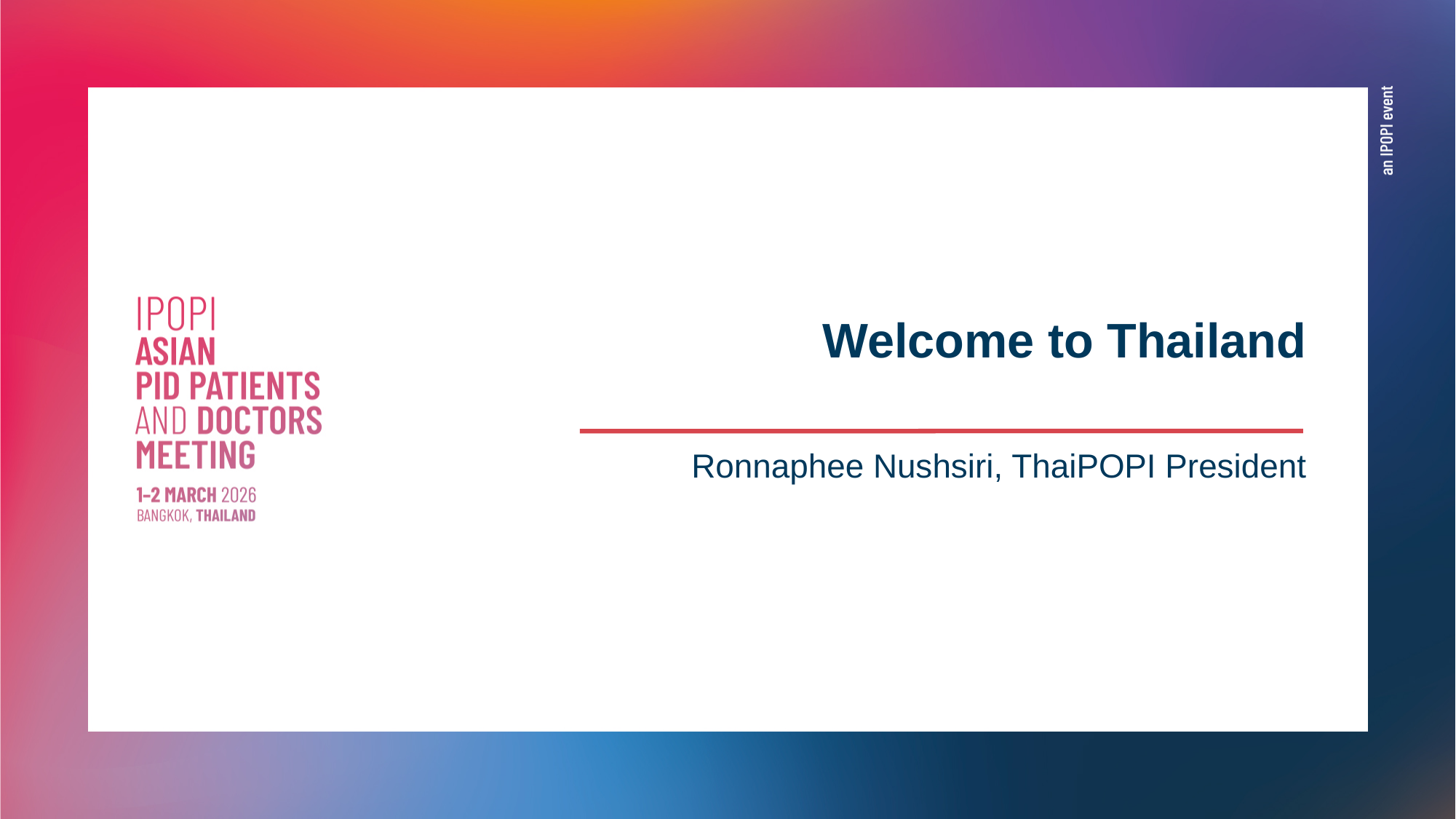

# Welcome to Thailand
Ronnaphee Nushsiri, ThaiPOPI President